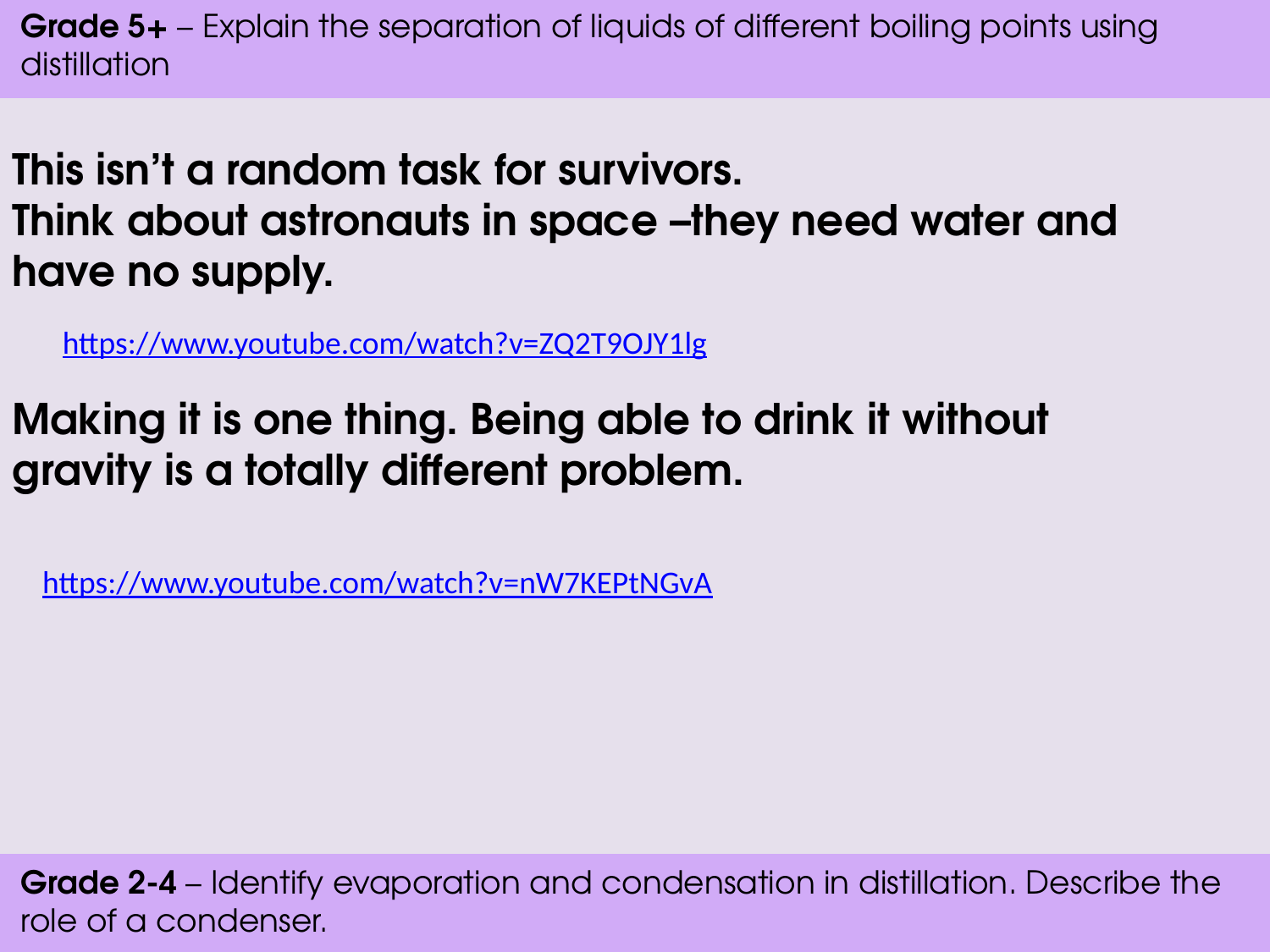

ASPIRE – Explain the separation of liquids of different boiling points using distillation

CHALLENGE – Identify evaporation and condensation in distillation. Describe the role of a condenser.

Grade 5+ – Explain the separation of liquids of different boiling points using distillation

Grade 2-4 – Identify evaporation and condensation in distillation. Describe the role of a condenser.

This isn’t a random task for survivors.
Think about astronauts in space –they need water and have no supply.
https://www.youtube.com/watch?v=ZQ2T9OJY1lg

Making it is one thing. Being able to drink it without gravity is a totally different problem.
https://www.youtube.com/watch?v=nW7KEPtNGvA